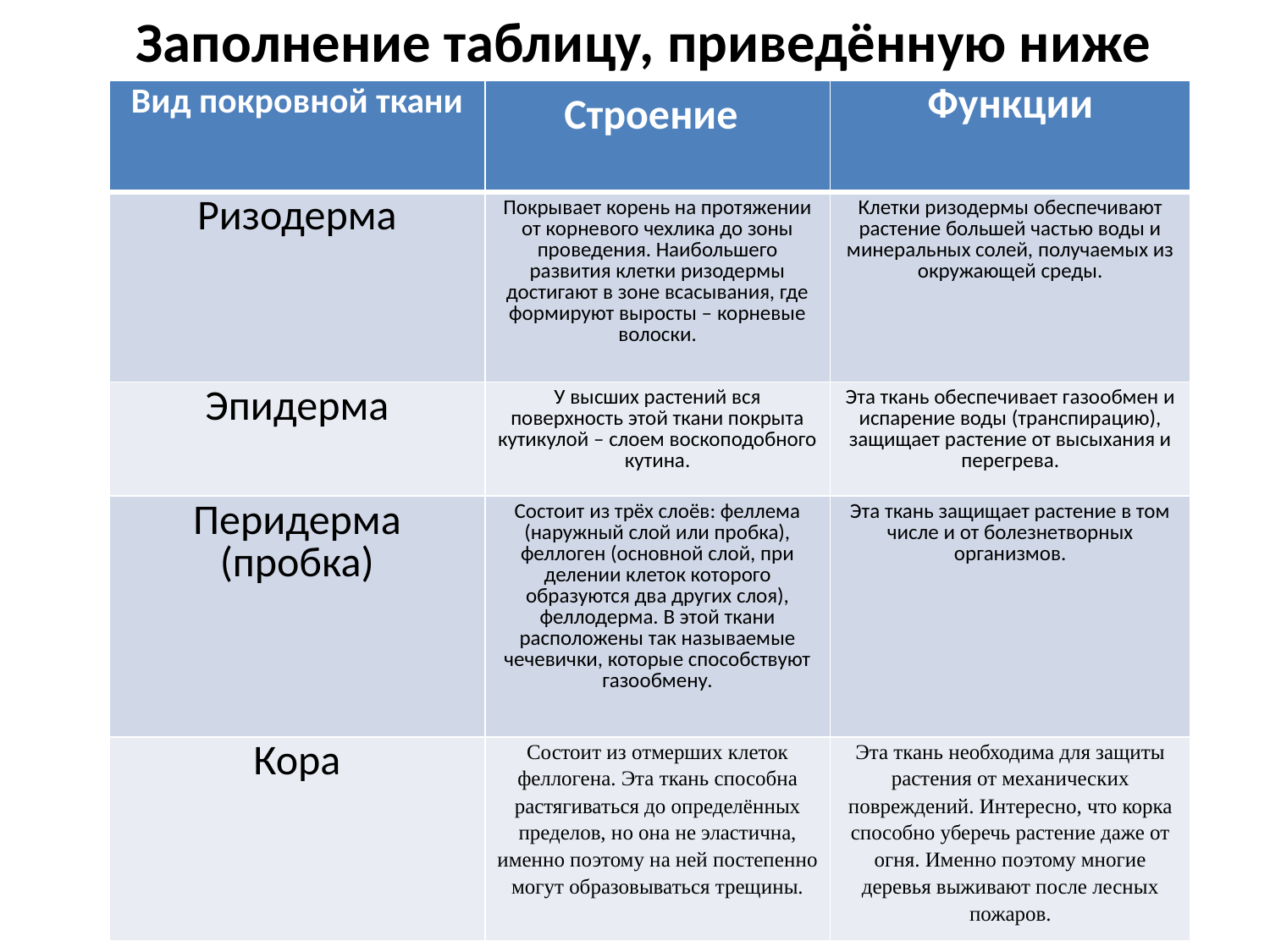

Заполнение таблицу, приведённую ниже
| Вид покровной ткани | Строение | Функции |
| --- | --- | --- |
| Ризодерма | Покрывает корень на протяжении от корневого чехлика до зоны проведения. Наибольшего развития клетки ризодермы достигают в зоне всасывания, где формируют выросты – корневые волоски. | Клетки ризодермы обеспечивают растение большей частью воды и минеральных солей, получаемых из окружающей среды. |
| Эпидерма | У высших растений вся поверхность этой ткани покрыта кутикулой – слоем воскоподобного кутина. | Эта ткань обеспечивает газообмен и испарение воды (транспирацию), защищает растение от высыхания и перегрева. |
| Перидерма (пробка) | Состоит из трёх слоёв: феллема (наружный слой или пробка), феллоген (основной слой, при делении клеток которого образуются два других слоя), феллодерма. В этой ткани расположены так называемые чечевички, которые способствуют газообмену. | Эта ткань защищает растение в том числе и от болезнетворных организмов. |
| Кора | Состоит из отмерших клеток феллогена. Эта ткань способна растягиваться до определённых пределов, но она не эластична, именно поэтому на ней постепенно могут образовываться трещины. | Эта ткань необходима для защиты растения от механических повреждений. Интересно, что корка способно уберечь растение даже от огня. Именно поэтому многие деревья выживают после лесных пожаров. |